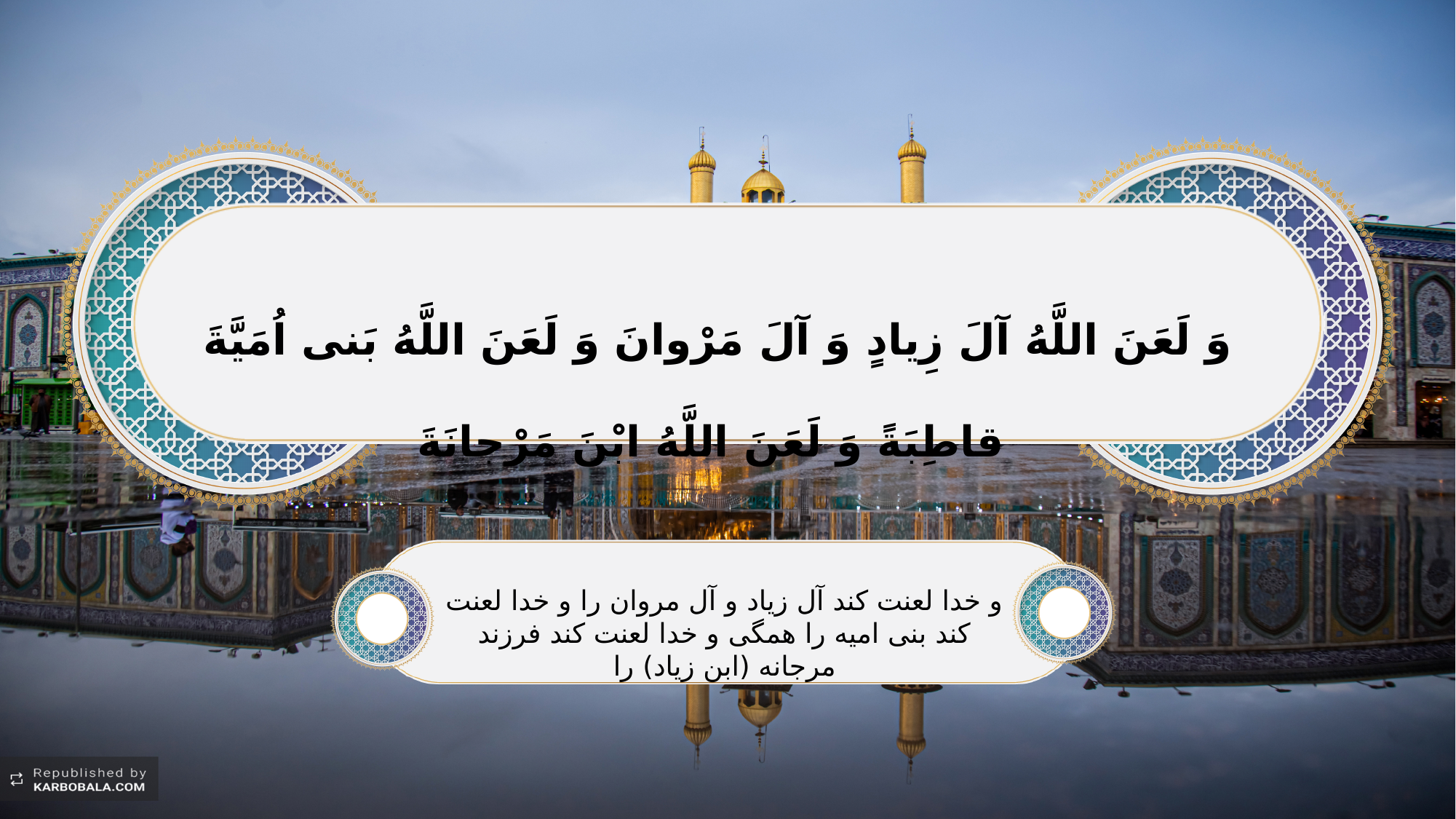

وَ لَعَنَ اللَّهُ آلَ زِیادٍ وَ آلَ مَرْوانَ وَ لَعَنَ اللَّهُ بَنی اُمَیَّةَ قاطِبَةً وَ لَعَنَ اللَّهُ ابْنَ مَرْجانَةَ
و خدا لعنت کند آل زیاد و آل مروان را و خدا لعنت کند بنی امیه را همگی و خدا لعنت کند فرزند مرجانه (ابن زیاد) را